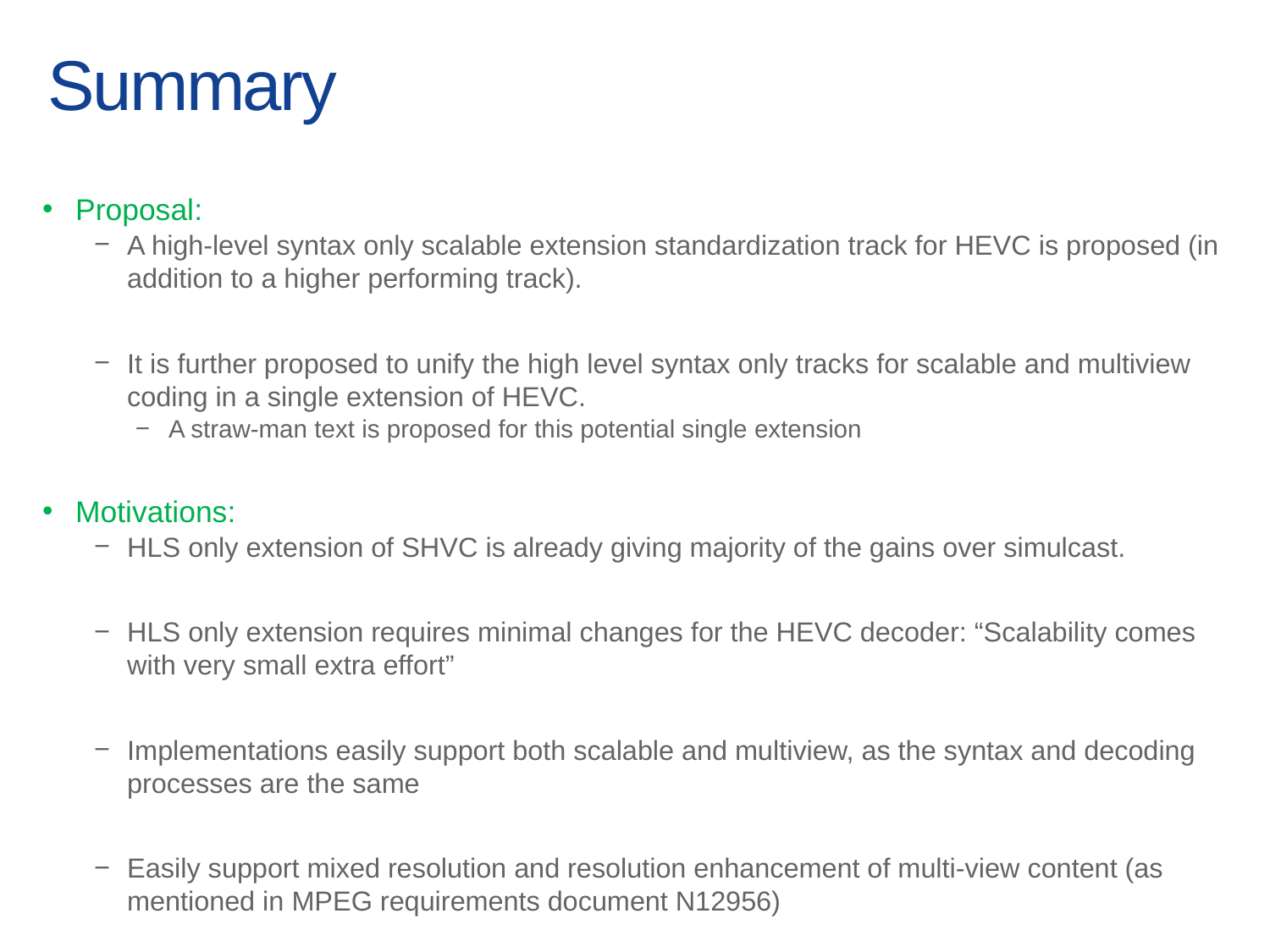

# Summary
Proposal:
A high-level syntax only scalable extension standardization track for HEVC is proposed (in addition to a higher performing track).

It is further proposed to unify the high level syntax only tracks for scalable and multiview coding in a single extension of HEVC.
A straw-man text is proposed for this potential single extension

Motivations:
HLS only extension of SHVC is already giving majority of the gains over simulcast.

HLS only extension requires minimal changes for the HEVC decoder: “Scalability comes with very small extra effort”

Implementations easily support both scalable and multiview, as the syntax and decoding processes are the same

Easily support mixed resolution and resolution enhancement of multi-view content (as mentioned in MPEG requirements document N12956)